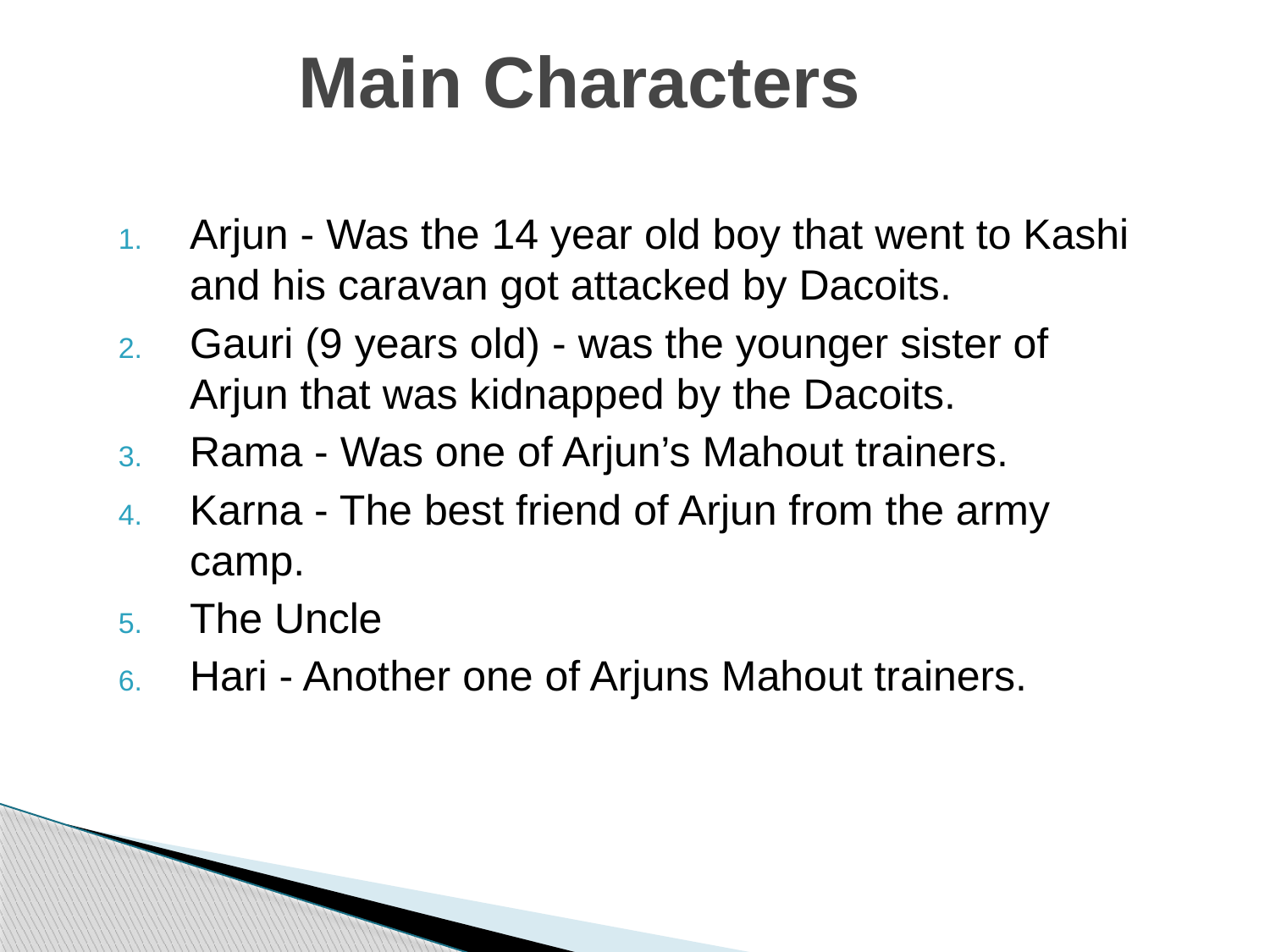

Main Characters
Arjun - Was the 14 year old boy that went to Kashi and his caravan got attacked by Dacoits.
Gauri (9 years old) - was the younger sister of Arjun that was kidnapped by the Dacoits.
Rama - Was one of Arjun’s Mahout trainers.
Karna - The best friend of Arjun from the army camp.
The Uncle
Hari - Another one of Arjuns Mahout trainers.